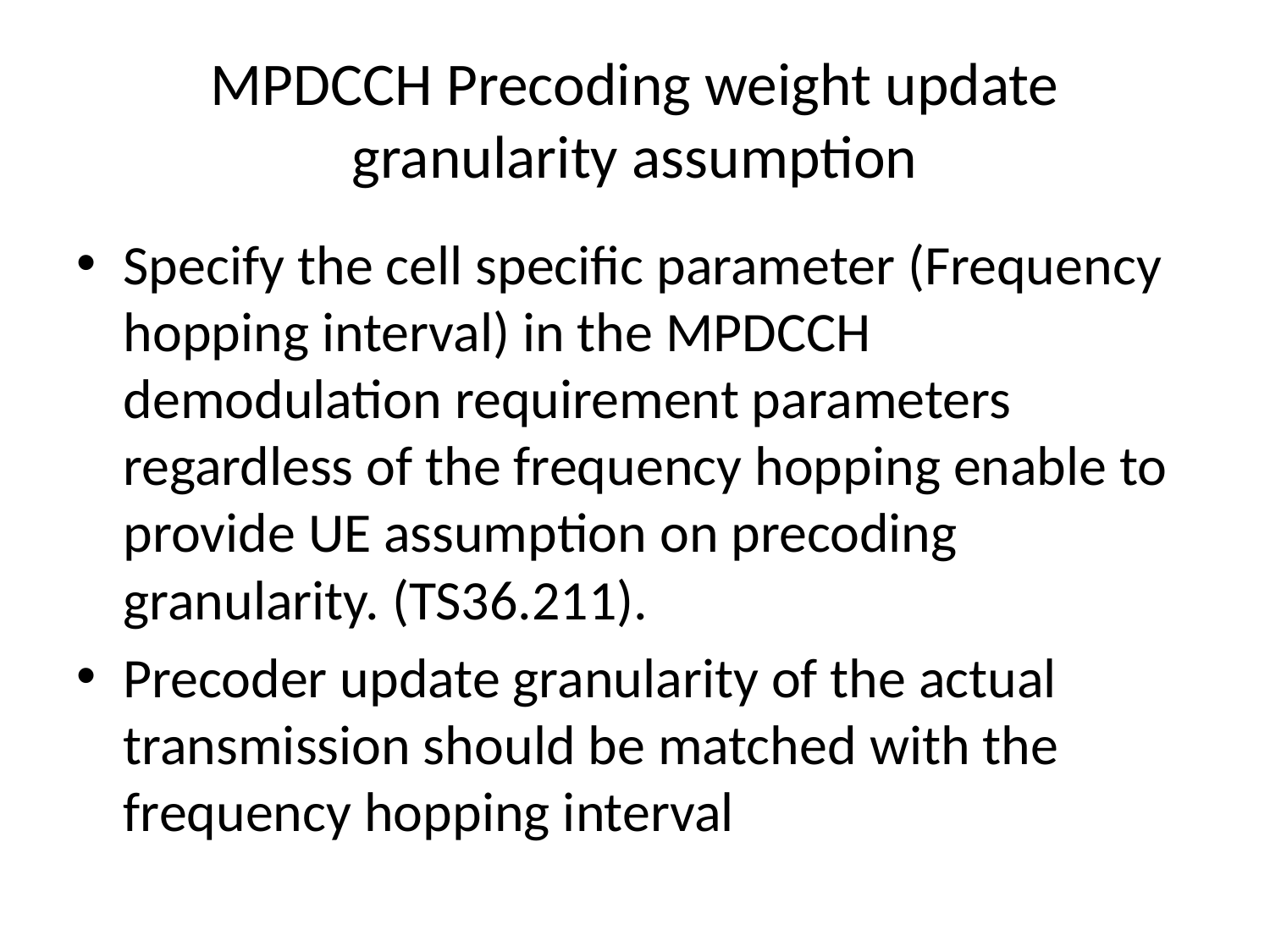

# MPDCCH Precoding weight update granularity assumption
Specify the cell specific parameter (Frequency hopping interval) in the MPDCCH demodulation requirement parameters regardless of the frequency hopping enable to provide UE assumption on precoding granularity. (TS36.211).
Precoder update granularity of the actual transmission should be matched with the frequency hopping interval